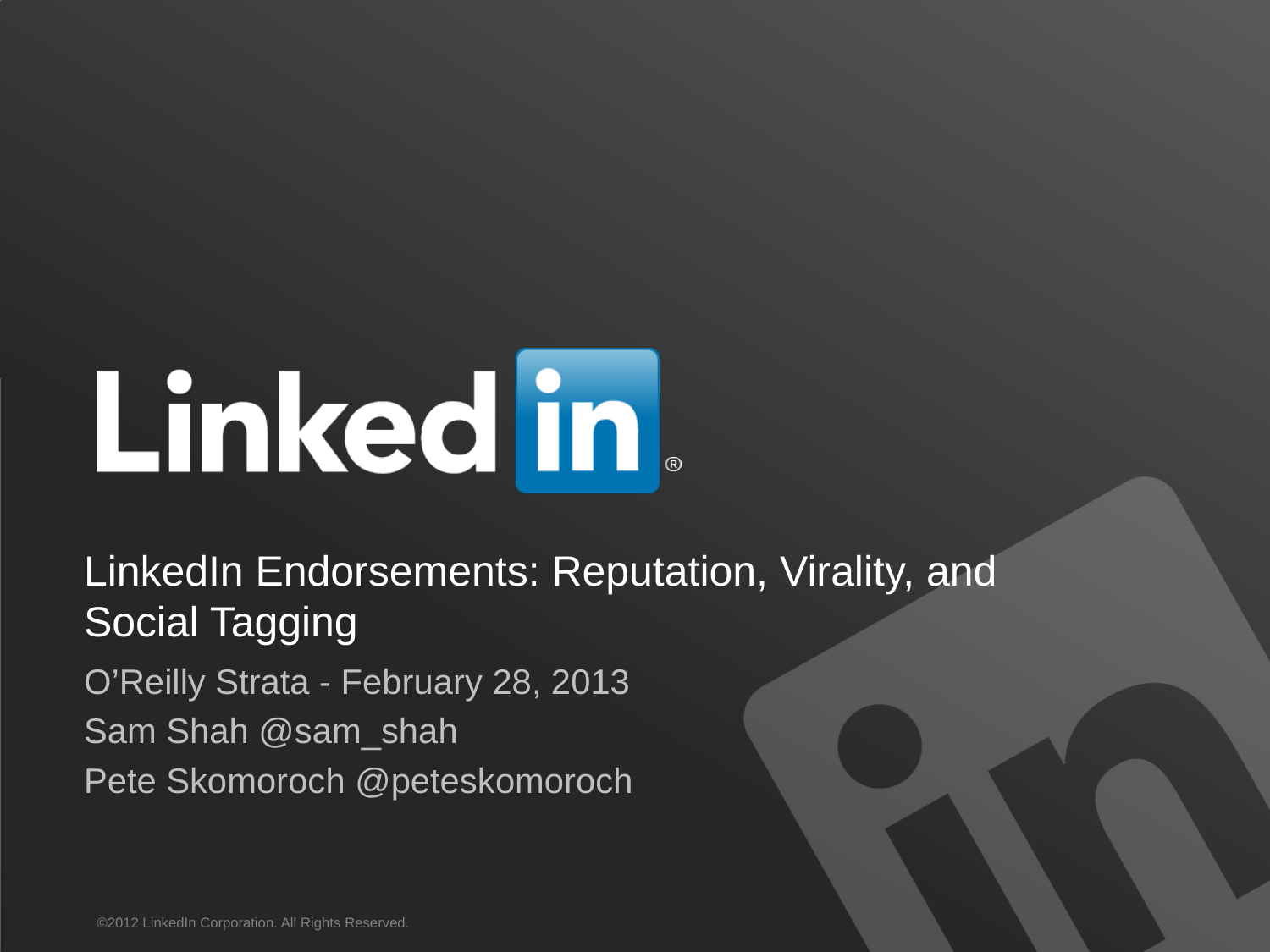

# LinkedIn Endorsements: Reputation, Virality, and Social Tagging
O’Reilly Strata - February 28, 2013
Sam Shah @sam_shah
Pete Skomoroch @peteskomoroch
©2012 LinkedIn Corporation. All Rights Reserved.